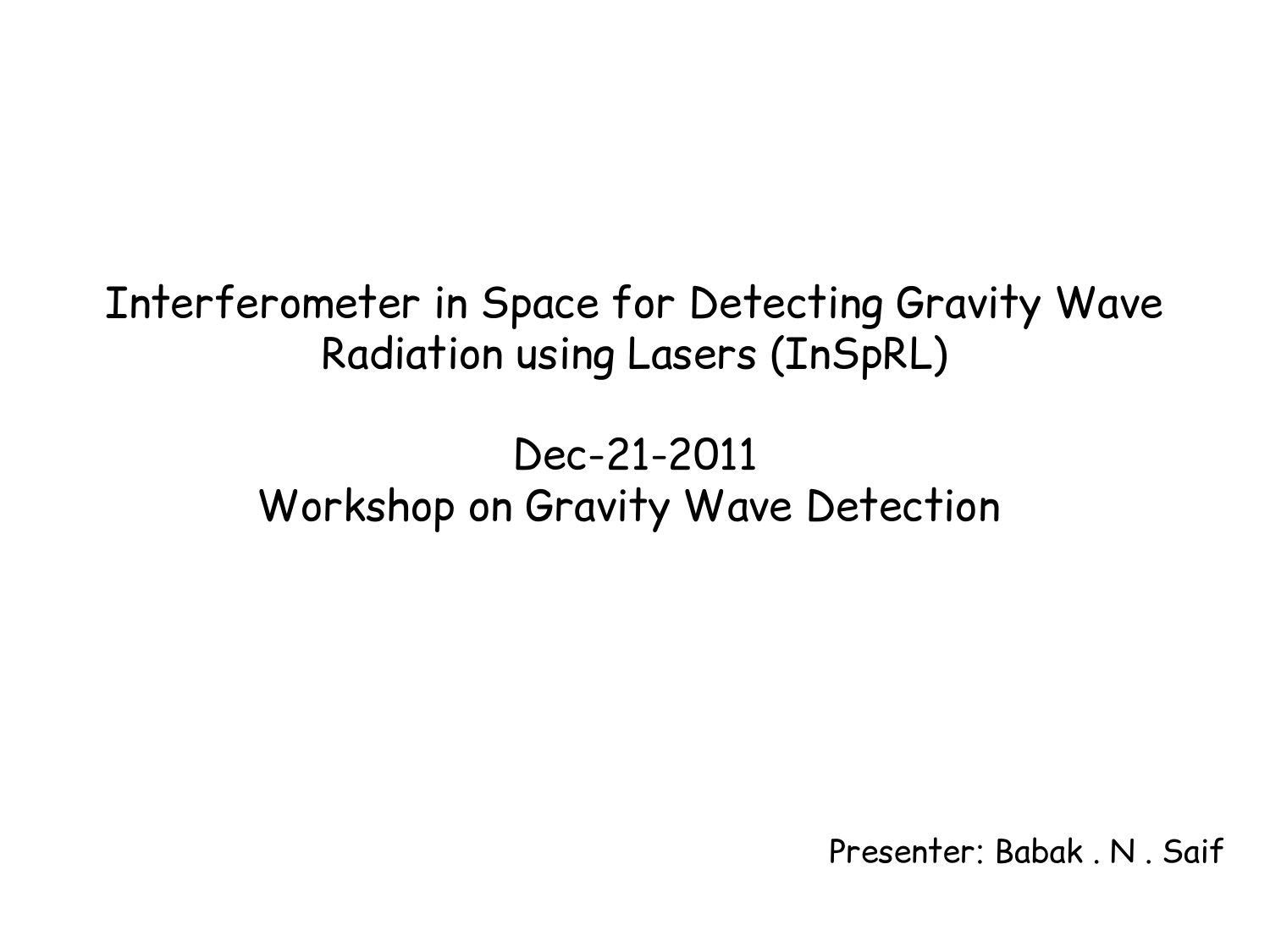

# Interferometer in Space for Detecting Gravity Wave Radiation using Lasers (InSpRL) Dec-21-2011 Workshop on Gravity Wave Detection
Presenter: Babak . N . Saif